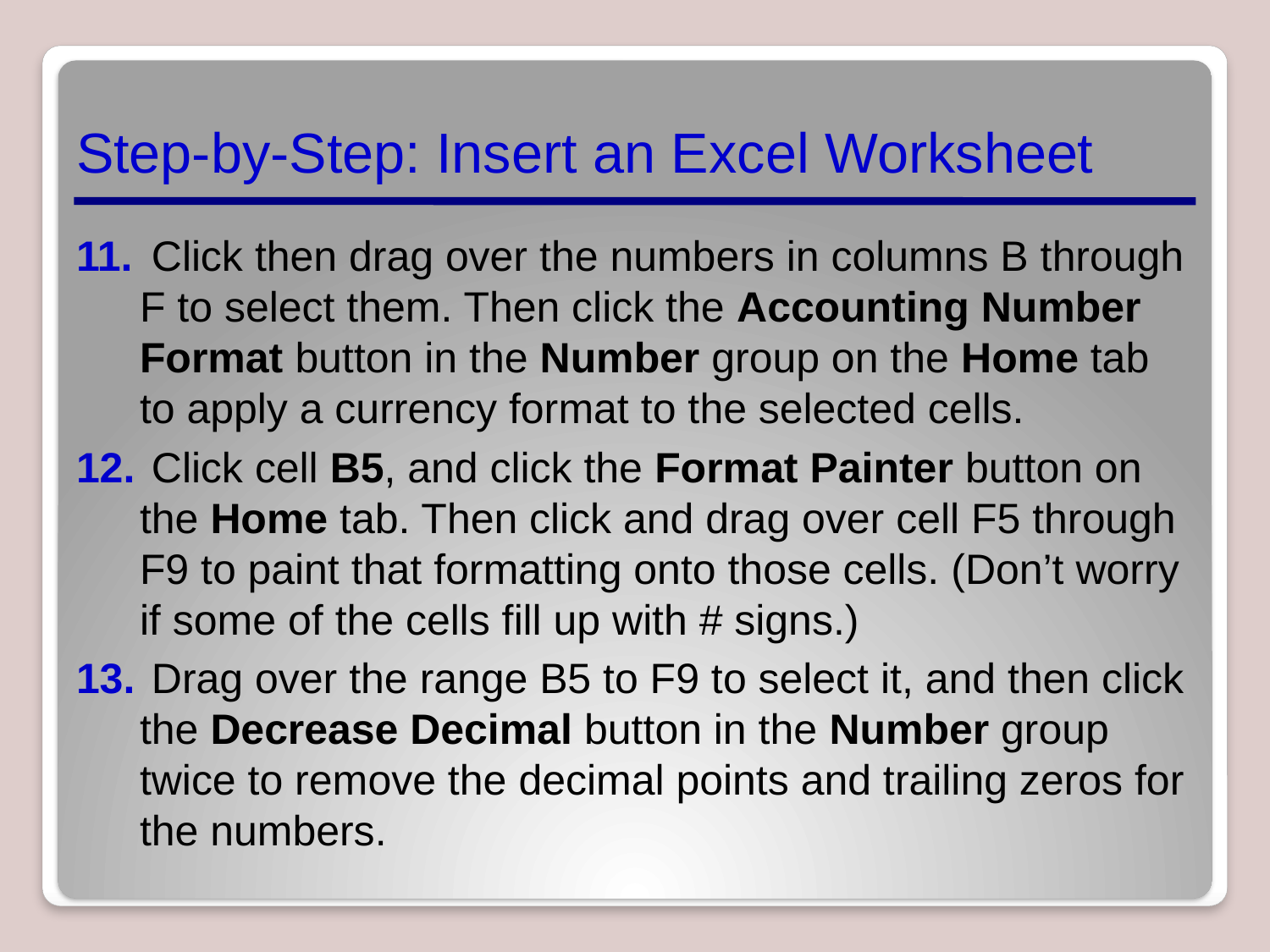

# Step-by-Step: Insert an Excel Worksheet
 Click then drag over the numbers in columns B through F to select them. Then click the Accounting Number Format button in the Number group on the Home tab to apply a currency format to the selected cells.
 Click cell B5, and click the Format Painter button on the Home tab. Then click and drag over cell F5 through F9 to paint that formatting onto those cells. (Don’t worry if some of the cells fill up with # signs.)
 Drag over the range B5 to F9 to select it, and then click the Decrease Decimal button in the Number group twice to remove the ­decimal points and trailing zeros for the numbers.